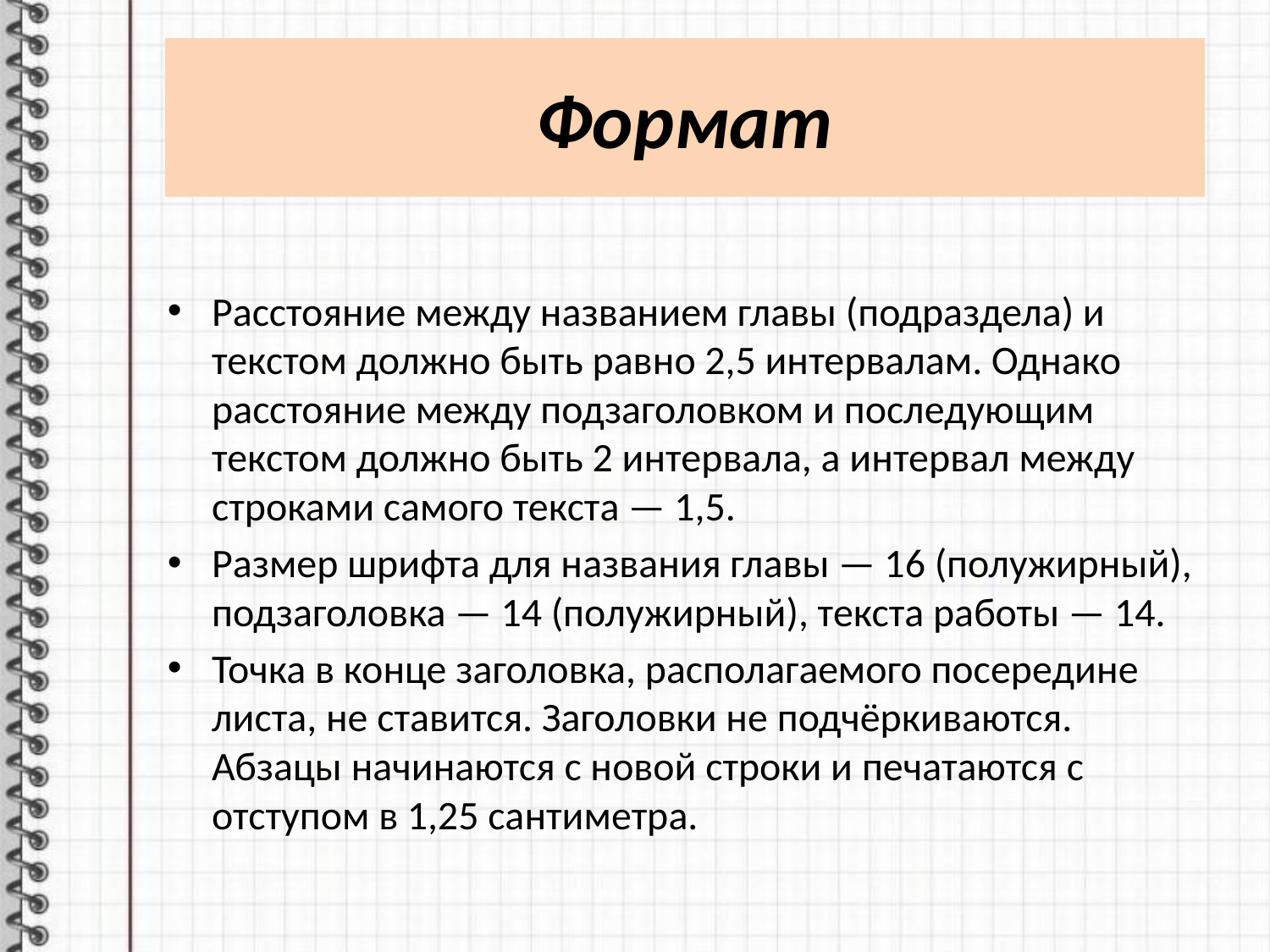

# Формат

Расстояние между названием главы (подраздела) и текстом должно быть равно 2,5 интервалам. Однако расстояние между подзаголовком и последующим текстом должно быть 2 интервала, а интервал между строками самого текста — 1,5.
Размер шрифта для названия главы — 16 (полужирный), подзаголовка — 14 (полужирный), текста работы — 14.
Точка в конце заголовка, располагаемого посередине листа, не ставится. Заголовки не подчёркиваются. Абзацы начинаются с новой строки и печатаются с отступом в 1,25 сантиметра.